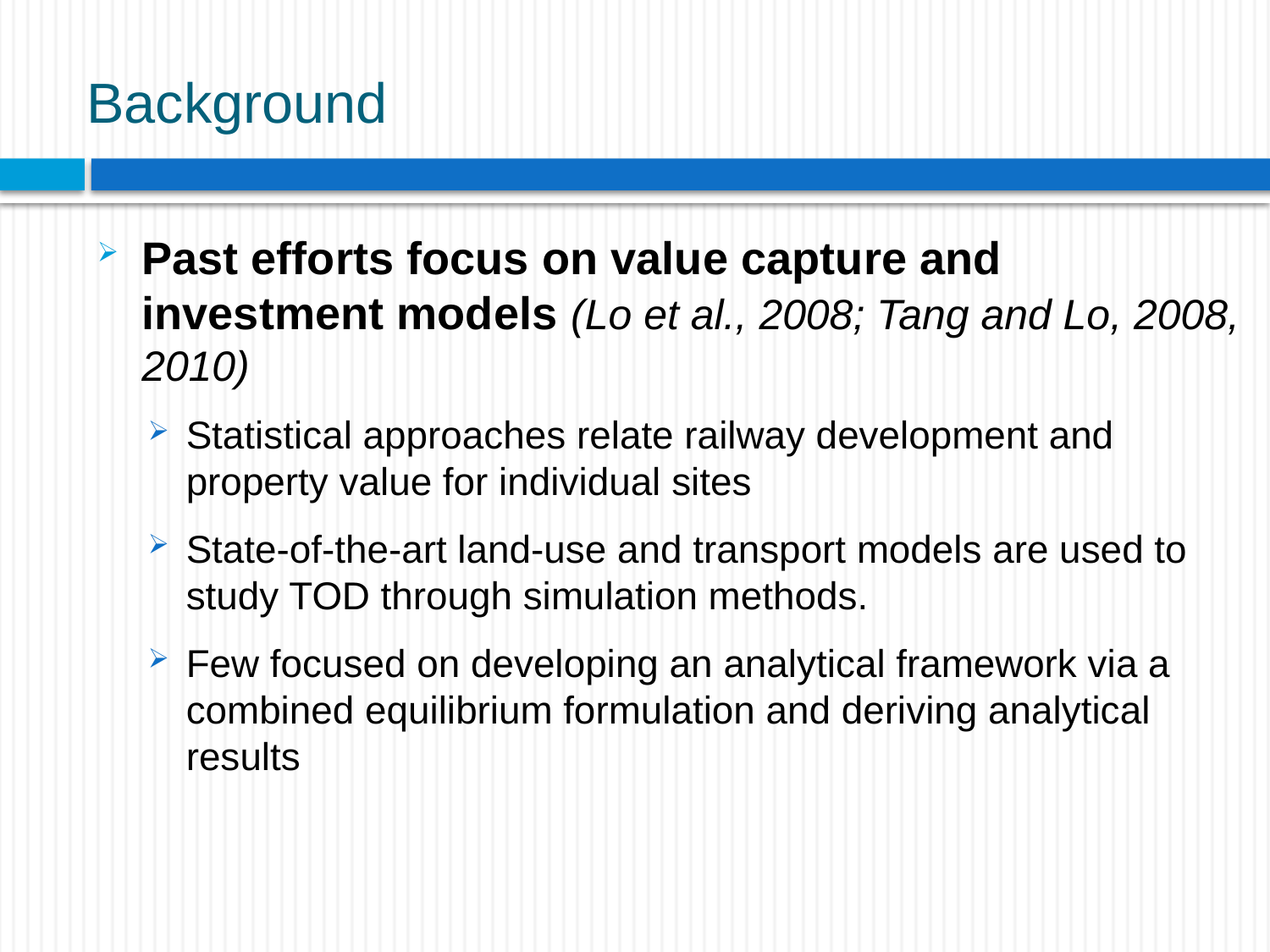

# Background
Past efforts focus on value capture and investment models (Lo et al., 2008; Tang and Lo, 2008, 2010)
Statistical approaches relate railway development and property value for individual sites
State-of-the-art land-use and transport models are used to study TOD through simulation methods.
Few focused on developing an analytical framework via a combined equilibrium formulation and deriving analytical results